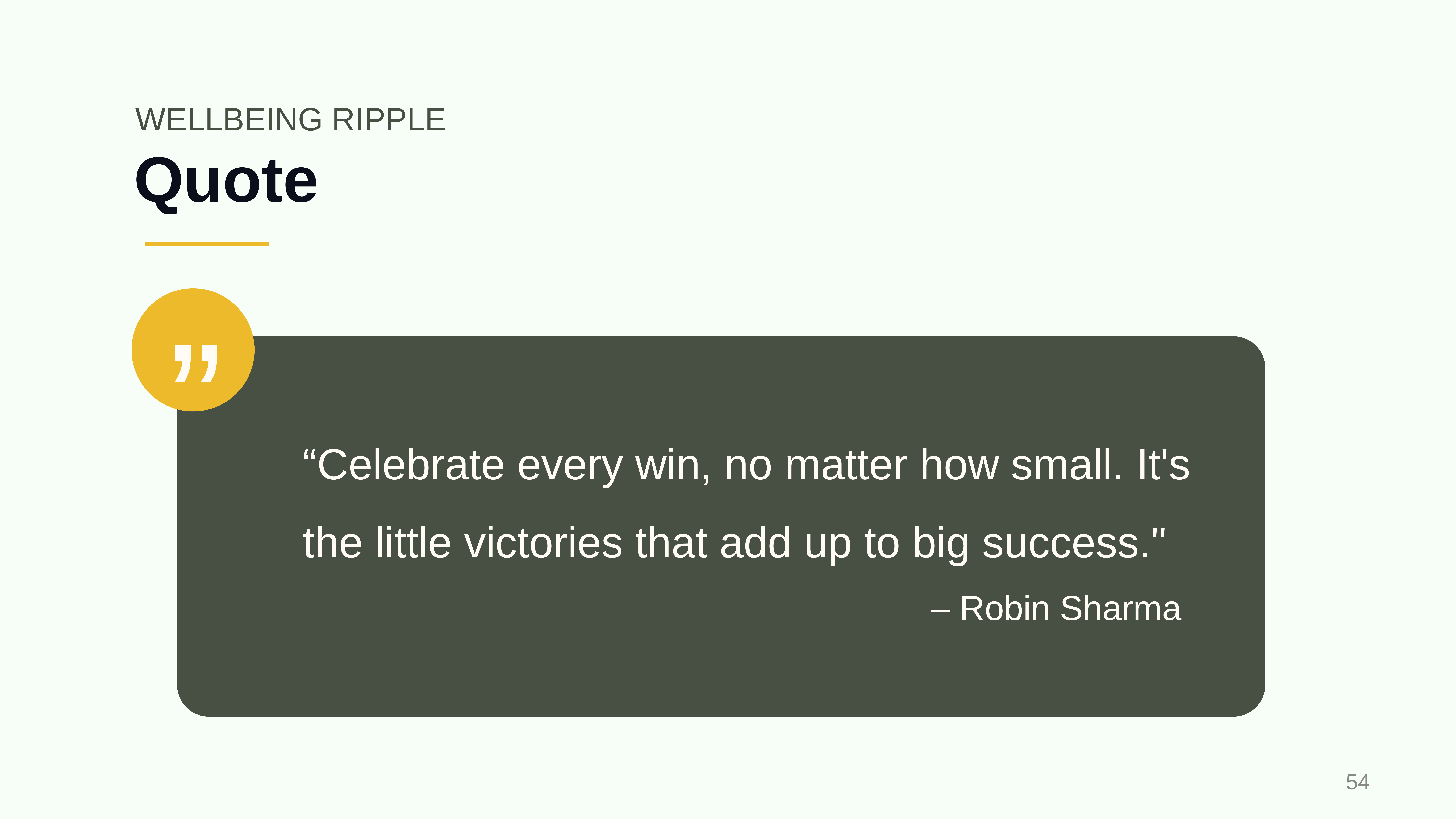

WELLBEING RIPPLE
# Quote

”

“Celebrate every win, no matter how small. It's the little victories that add up to big success."
– Robin Sharma
54